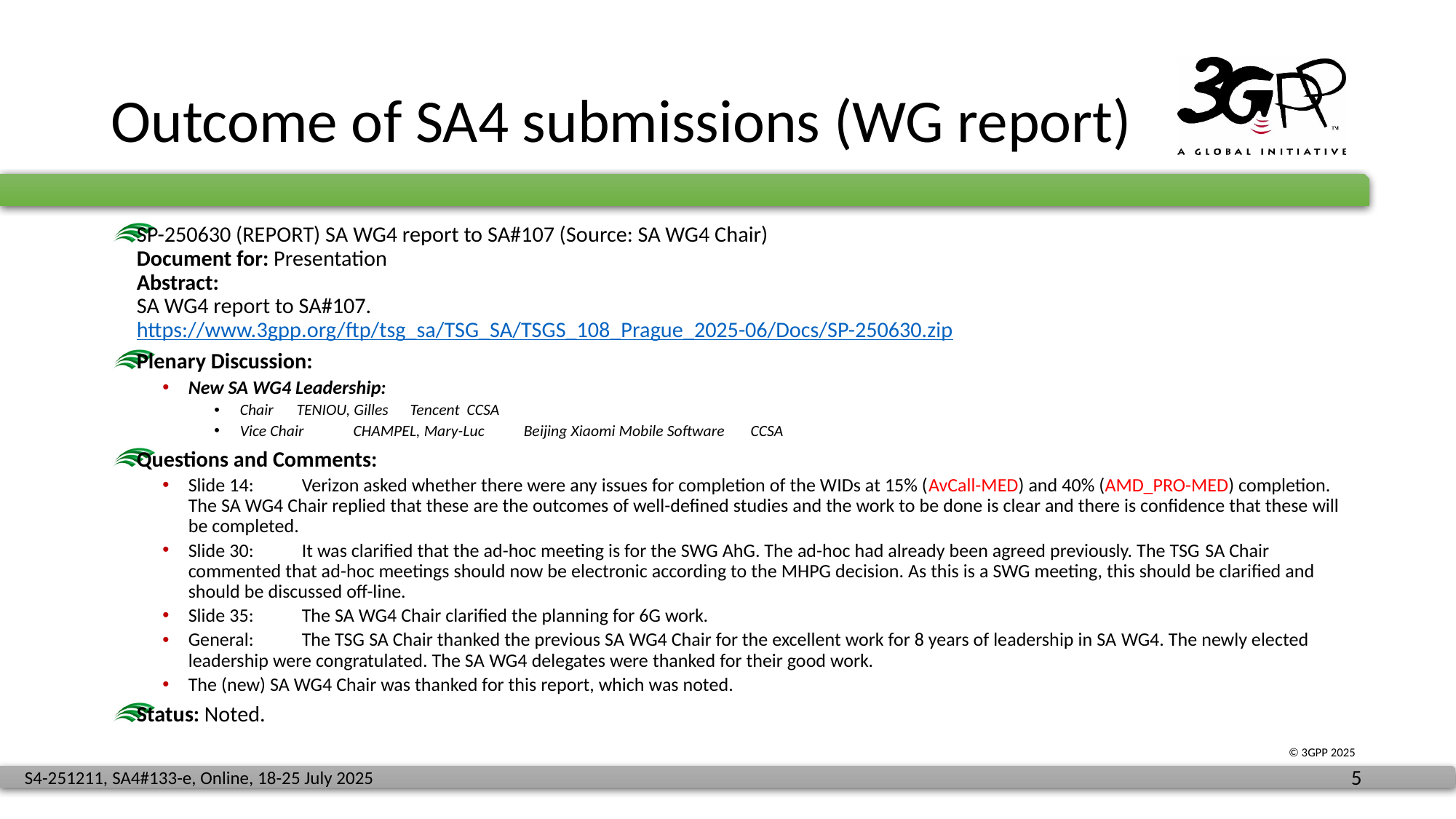

# Outcome of SA4 submissions (WG report)
SP-250630 (REPORT) SA WG4 report to SA#107 (Source: SA WG4 Chair)
Document for: Presentation
Abstract:
SA WG4 report to SA#107.
https://www.3gpp.org/ftp/tsg_sa/TSG_SA/TSGS_108_Prague_2025-06/Docs/SP-250630.zip
Plenary Discussion:
New SA WG4 Leadership:
Chair	TENIOU, Gilles	Tencent	CCSA
Vice Chair	CHAMPEL, Mary-Luc	Beijing Xiaomi Mobile Software	CCSA
Questions and Comments:
Slide 14:	Verizon asked whether there were any issues for completion of the WIDs at 15% (AvCall-MED) and 40% (AMD_PRO-MED) completion. The SA WG4 Chair replied that these are the outcomes of well-defined studies and the work to be done is clear and there is confidence that these will be completed.
Slide 30:	It was clarified that the ad-hoc meeting is for the SWG AhG. The ad-hoc had already been agreed previously. The TSG SA Chair commented that ad-hoc meetings should now be electronic according to the MHPG decision. As this is a SWG meeting, this should be clarified and should be discussed off-line.
Slide 35:	The SA WG4 Chair clarified the planning for 6G work.
General:	The TSG SA Chair thanked the previous SA WG4 Chair for the excellent work for 8 years of leadership in SA WG4. The newly elected leadership were congratulated. The SA WG4 delegates were thanked for their good work.
The (new) SA WG4 Chair was thanked for this report, which was noted.
Status: Noted.